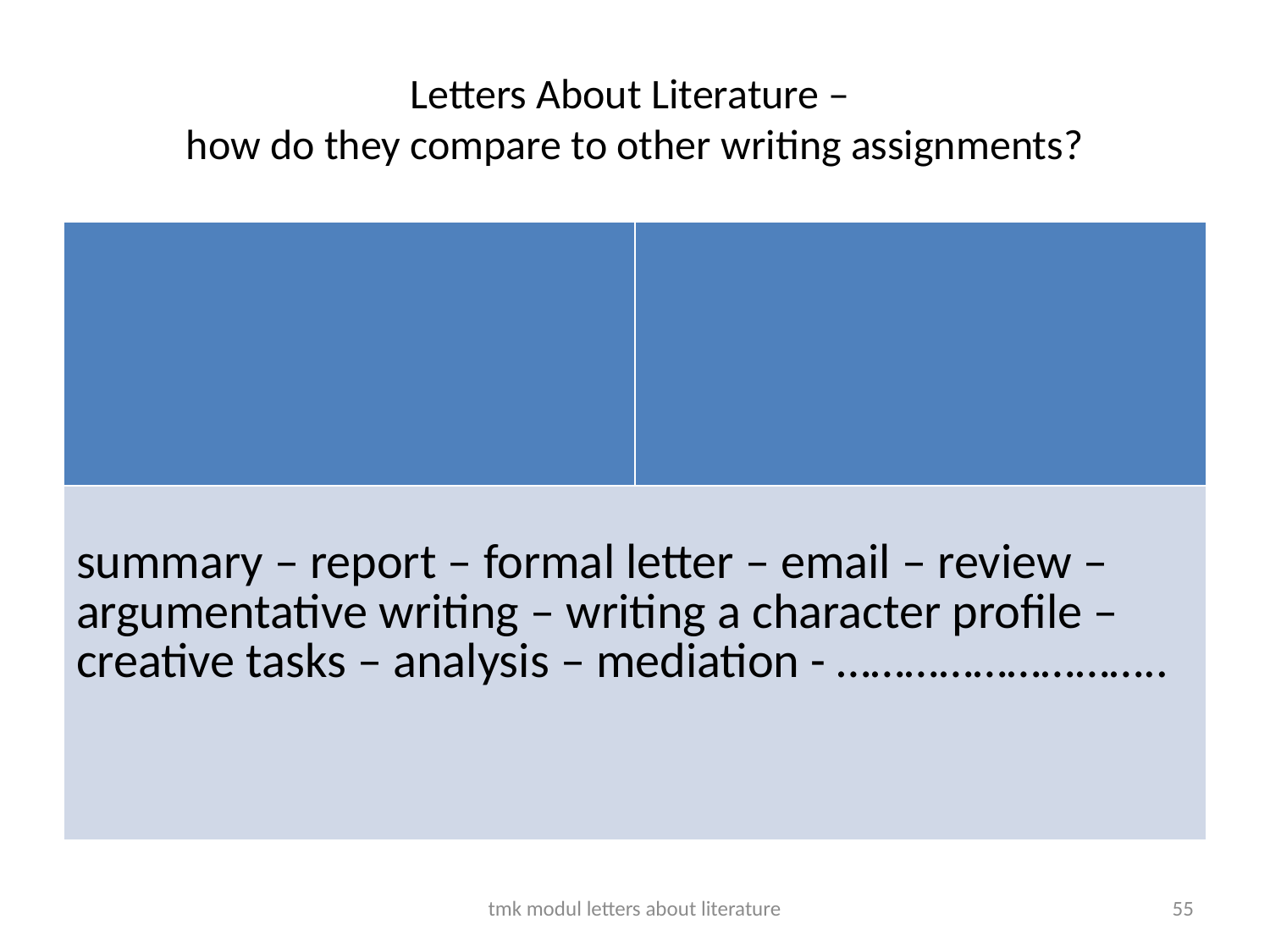

# Letters About Literature – how do they compare to other writing assignments?
|  |  |
| --- | --- |
| summary – report – formal letter – email – review – argumentative writing – writing a character profile – creative tasks – analysis – mediation - ……………………….. |  |
tmk modul letters about literature
55